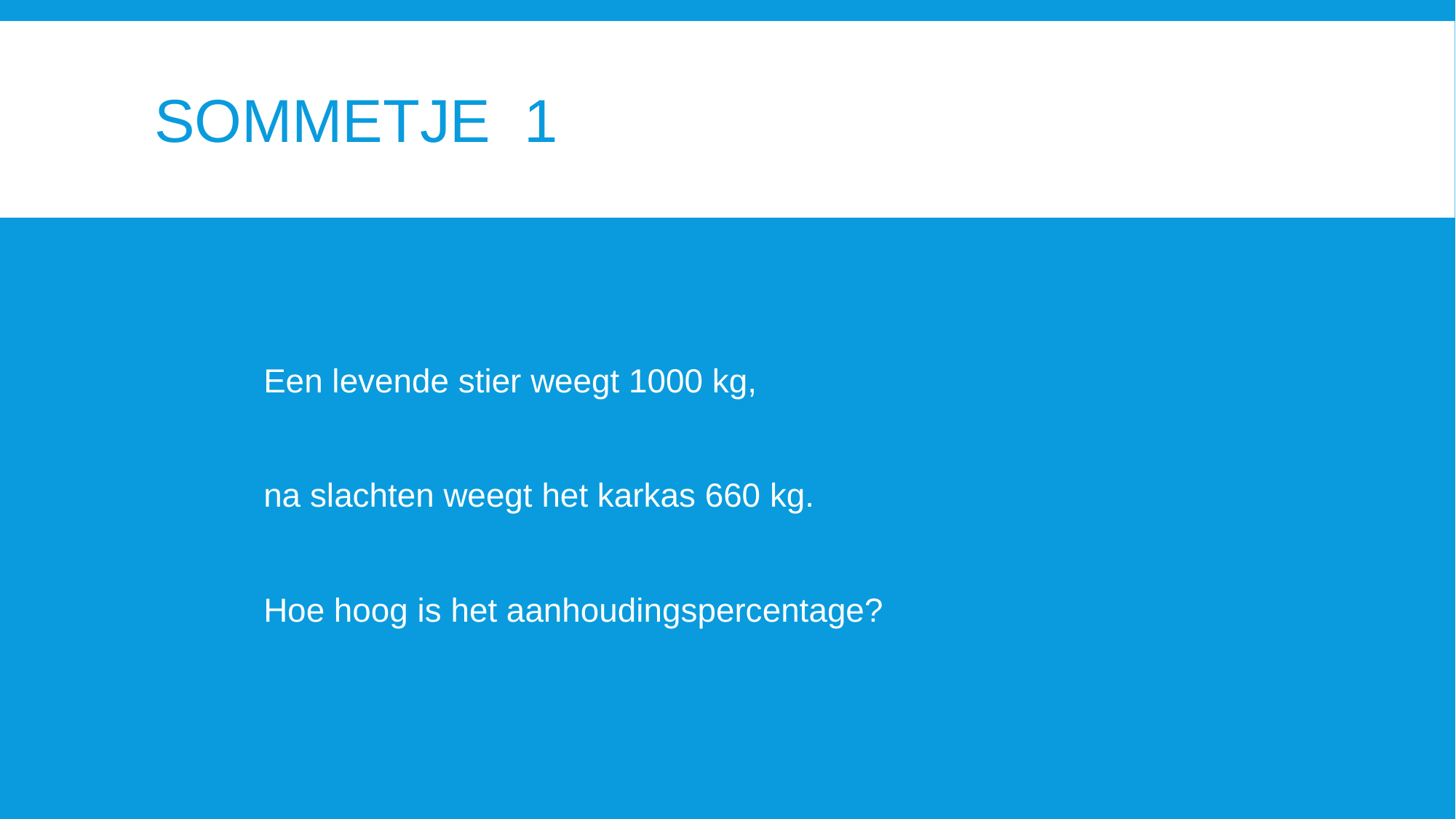

# Sommetje  1

	Een levende stier weegt 1000 kg,

	na slachten weegt het karkas 660 kg.

	Hoe hoog is het aanhoudingspercentage?